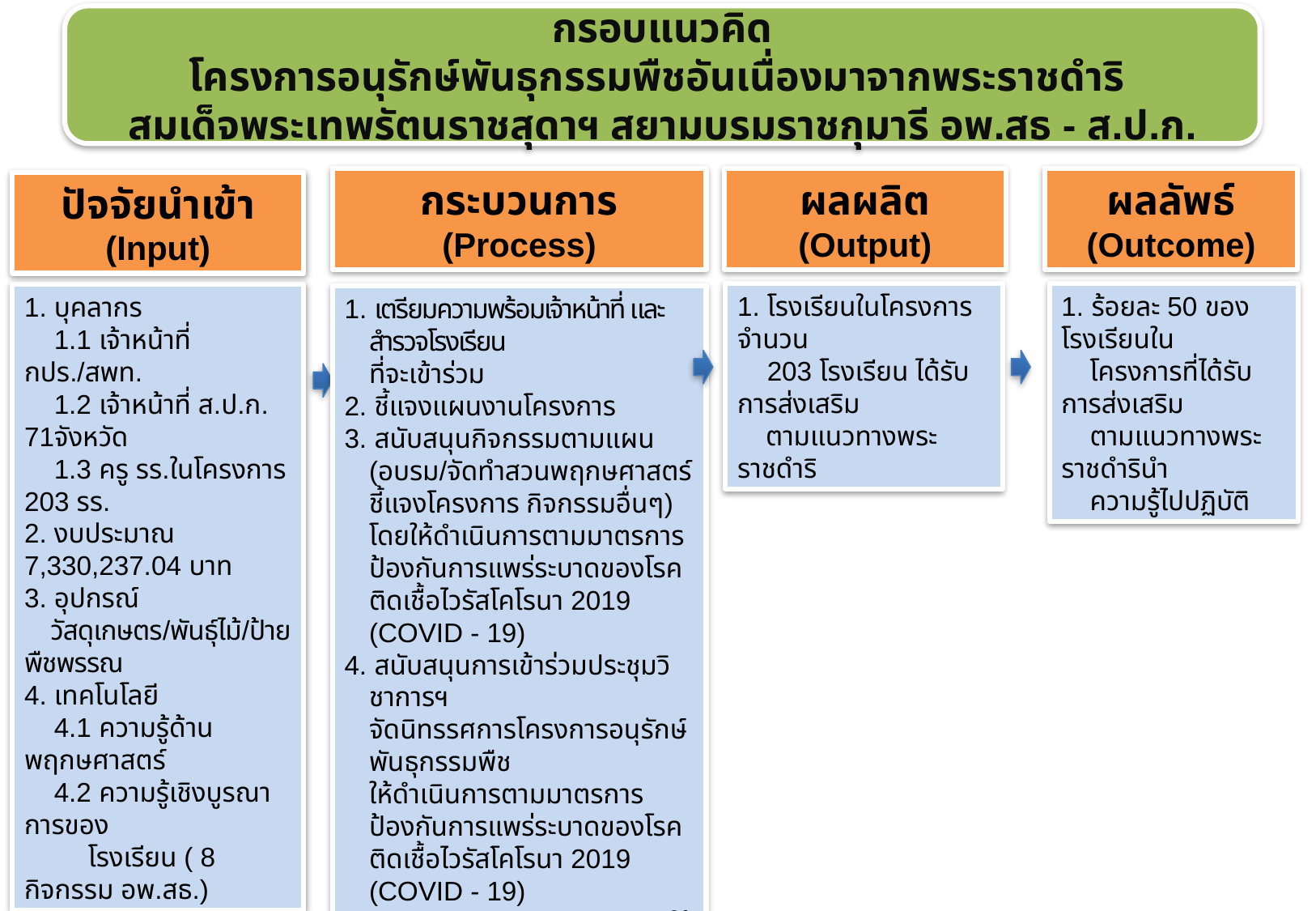

กรอบแนวคิด
โครงการอนุรักษ์พันธุกรรมพืชอันเนื่องมาจากพระราชดำริ
สมเด็จพระเทพรัตนราชสุดาฯ สยามบรมราชกุมารี อพ.สธ - ส.ป.ก.
กระบวนการ
(Process)
ผลผลิต
(Output)
ผลลัพธ์
(Outcome)
ปัจจัยนำเข้า
(Input)
1. บุคลากร
    1.1 เจ้าหน้าที่ กปร./สพท.
    1.2 เจ้าหน้าที่ ส.ป.ก. 71จังหวัด
    1.3 ครู รร.ในโครงการ 203 รร.
2. งบประมาณ 7,330,237.04 บาท
3. อุปกรณ์
    วัสดุเกษตร/พันธุ์ไม้/ป้ายพืชพรรณ
4. เทคโนโลยี
    4.1 ความรู้ด้านพฤกษศาสตร์
    4.2 ความรู้เชิงบูรณาการของ
         โรงเรียน ( 8 กิจกรรม อพ.สธ.)
1. โรงเรียนในโครงการ จำนวน
    203 โรงเรียน ได้รับการส่งเสริม
    ตามแนวทางพระราชดำริ
1. ร้อยละ 50 ของโรงเรียนใน
    โครงการที่ได้รับการส่งเสริม
    ตามแนวทางพระราชดำรินำ
    ความรู้ไปปฏิบัติ
1. เตรียมความพร้อมเจ้าหน้าที่ และสำรวจโรงเรียน
ที่จะเข้าร่วม
2. ชี้แจงแผนงานโครงการ
3. สนับสนุนกิจกรรมตามแผน (อบรม/จัดทำสวนพฤกษศาสตร์ ชี้แจงโครงการ กิจกรรมอื่นๆ) โดยให้ดำเนินการตามมาตรการป้องกันการแพร่ระบาดของโรคติดเชื้อไวรัสโคโรนา 2019 (COVID - 19)
4. สนับสนุนการเข้าร่วมประชุมวิชาการฯ
จัดนิทรรศการโครงการอนุรักษ์พันธุกรรมพืช
ให้ดำเนินการตามมาตรการป้องกันการแพร่ระบาดของโรคติดเชื้อไวรัสโคโรนา 2019 (COVID - 19)
5. รายงานผลการดำเนินผลการใช้จ่ายงบประมาณประจำเดือน/ระบบ PARA
6. ติดตาม ประเมินผลกิจกรรม
7. ประชาสัมพันธ์และเผยแพร่ผลการดำเนินงานโครงการ/ผลสำเร็จของเกษตรกร